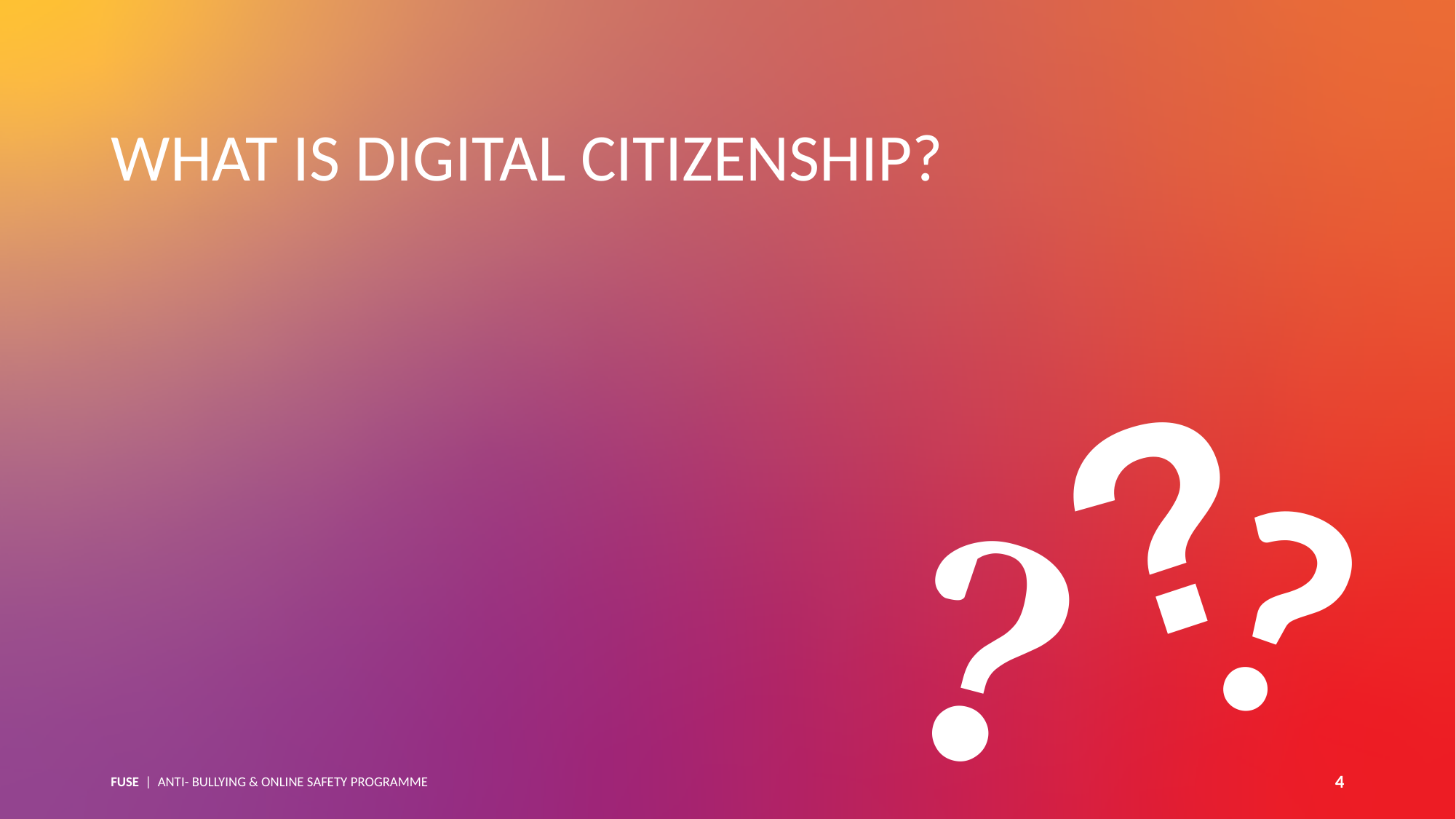

WHAT IS DIGITAL CITIZENSHIP?
?
?
?
FUSE  |  ANTI- BULLYING & ONLINE SAFETY PROGRAMME
4